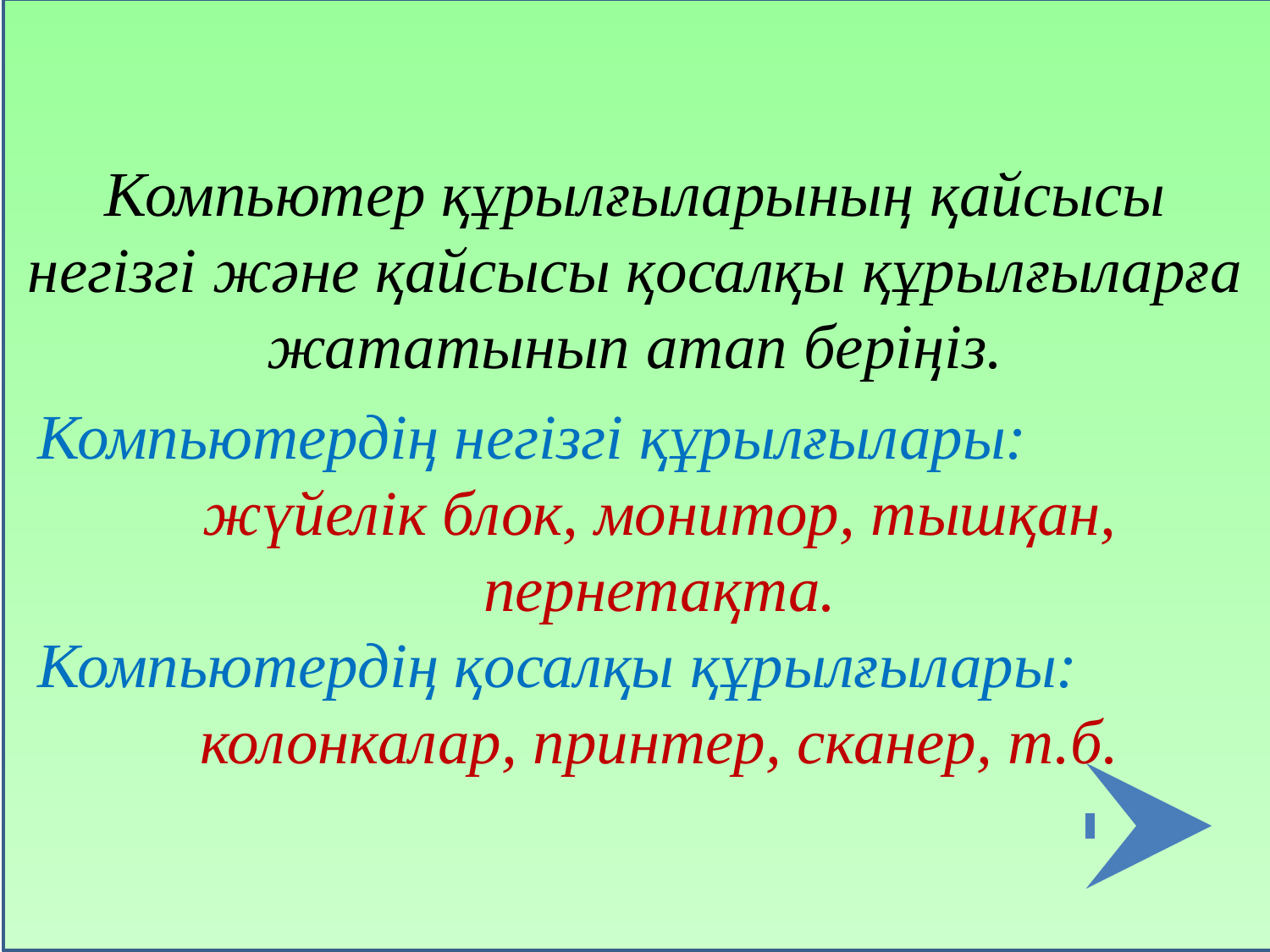

Компьютер құрылғыларының қайсысы негізгі және қайсысы қосалқы құрылғыларға жататынып атап беріңіз.
Компьютердің негізгі құрылғылары:
жүйелік блок, монитор, тышқан, пернетақта.
Компьютердің қосалқы құрылғылары:
колонкалар, принтер, сканер, т.б.